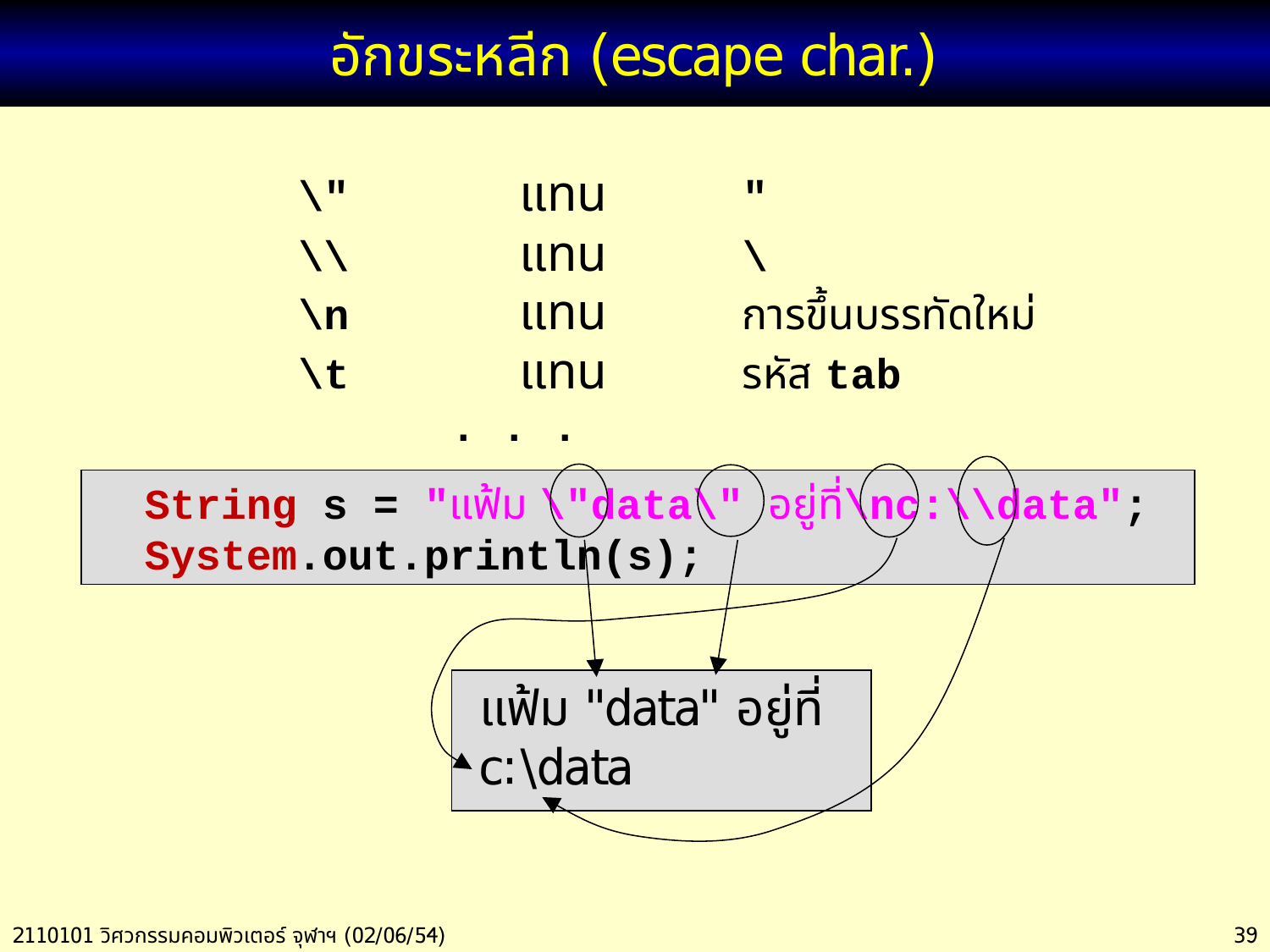

# อักขระหลีก (escape char.)
\"	   แทน	 "
\\	   แทน	 \
\n	   แทน	 การขึ้นบรรทัดใหม่
\t	   แทน	 รหัส tab
      . . .

  String s = "แฟ้ม \"data\" อยู่ที่\nc:\\data";
  System.out.println(s);
 แฟ้ม "data" อยู่ที่
 c:\data